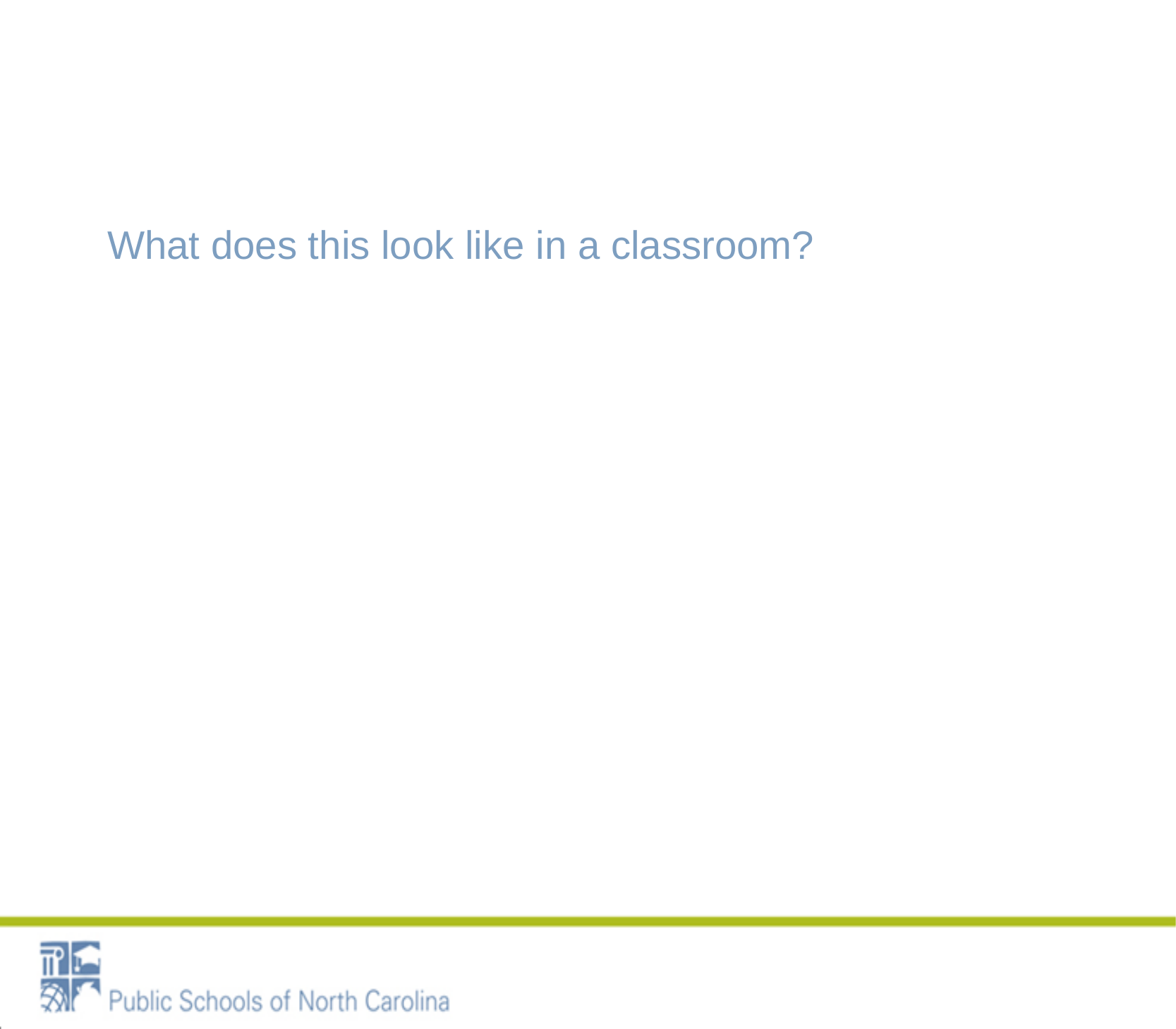

What does this look like in a classroom?